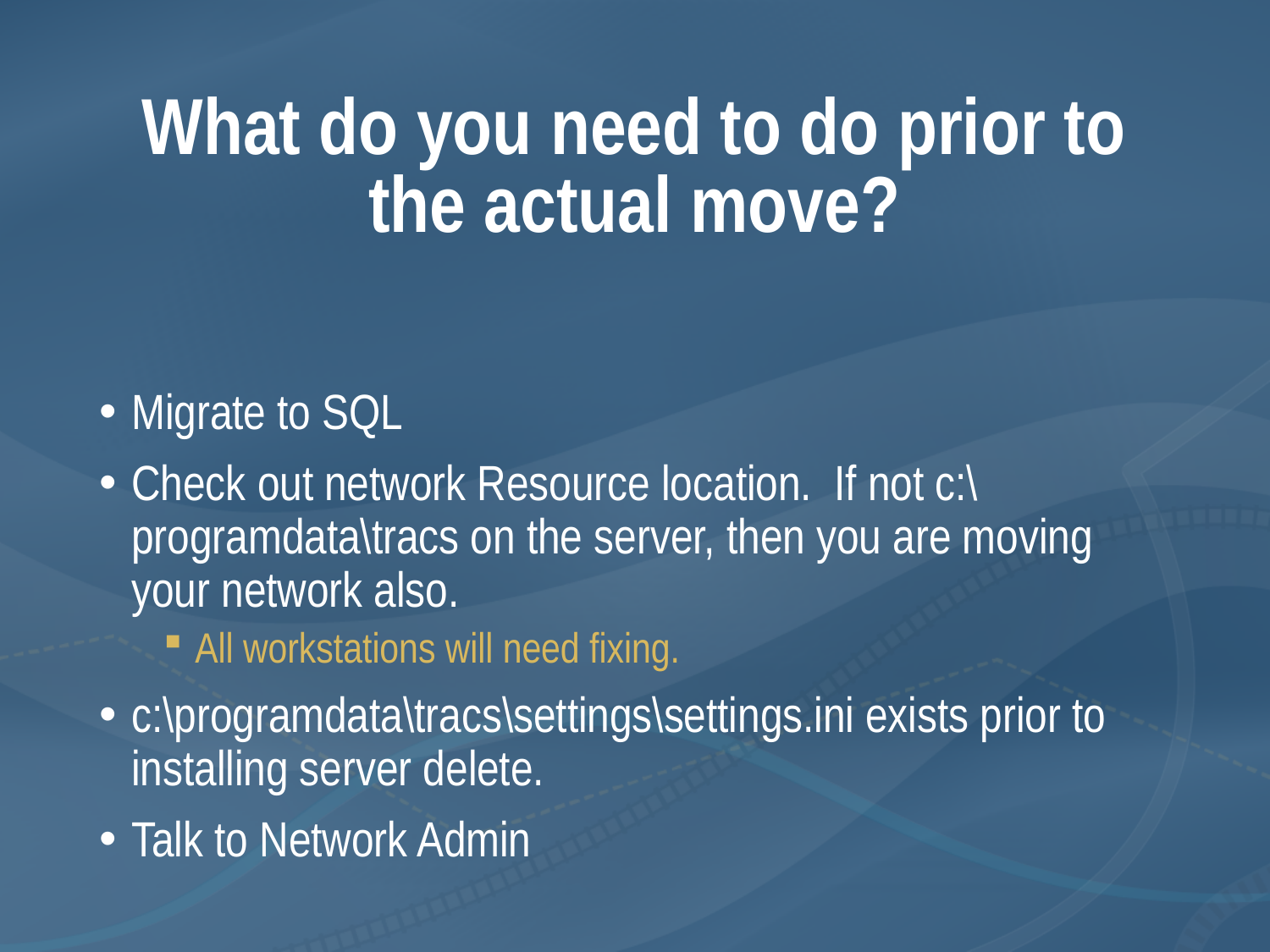

# What do you need to do prior to the actual move?

Migrate to SQL
Check out network Resource location.  If not c:\programdata\tracs on the server, then you are moving your network also.
All workstations will need fixing.
c:\programdata\tracs\settings\settings.ini exists prior to installing server delete.
Talk to Network Admin